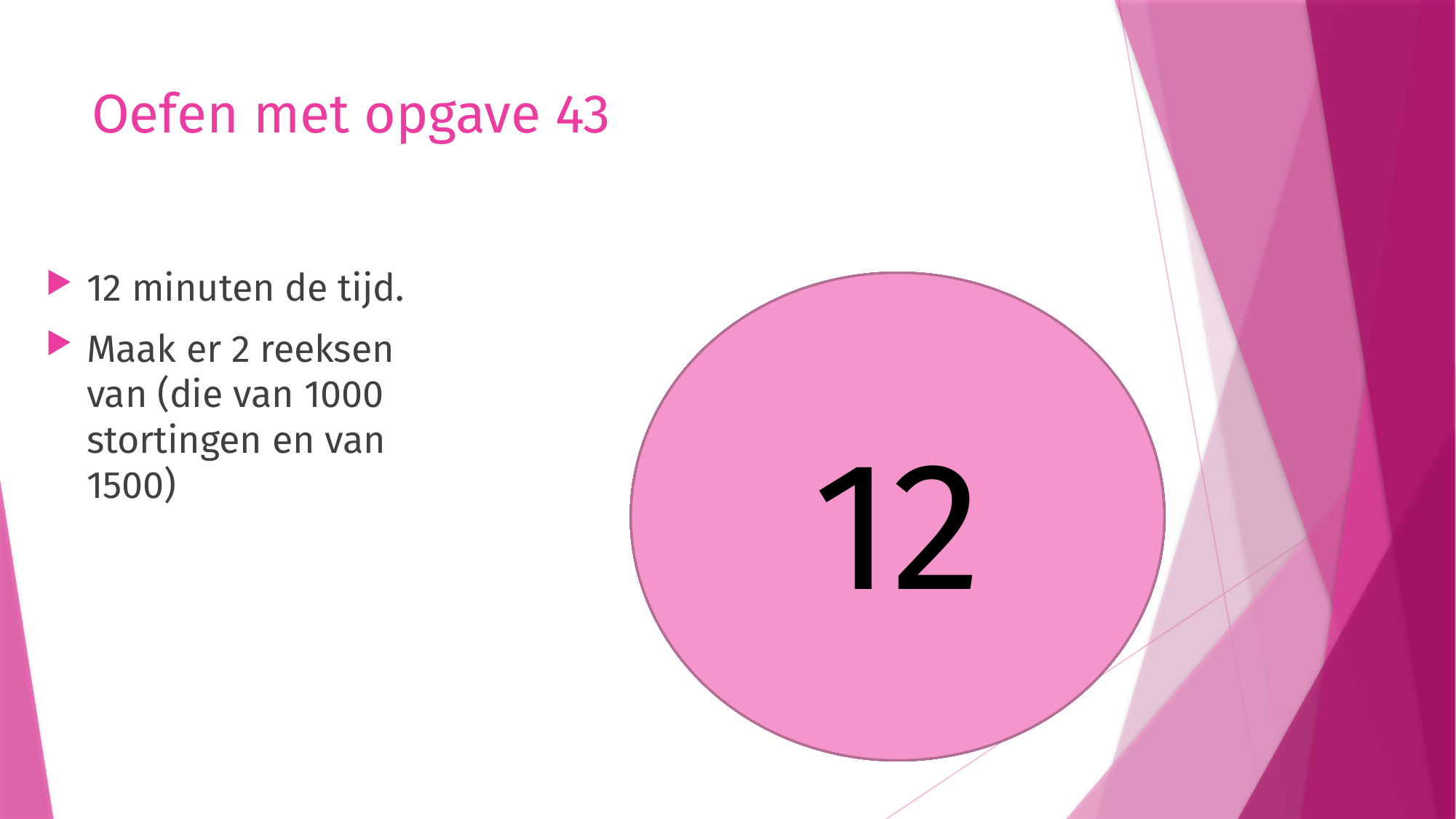

# Oefen met opgave 43
12 minuten de tijd.
Maak er 2 reeksen van (die van 1000 stortingen en van 1500)
9
10
11
12
8
5
6
7
4
3
1
2